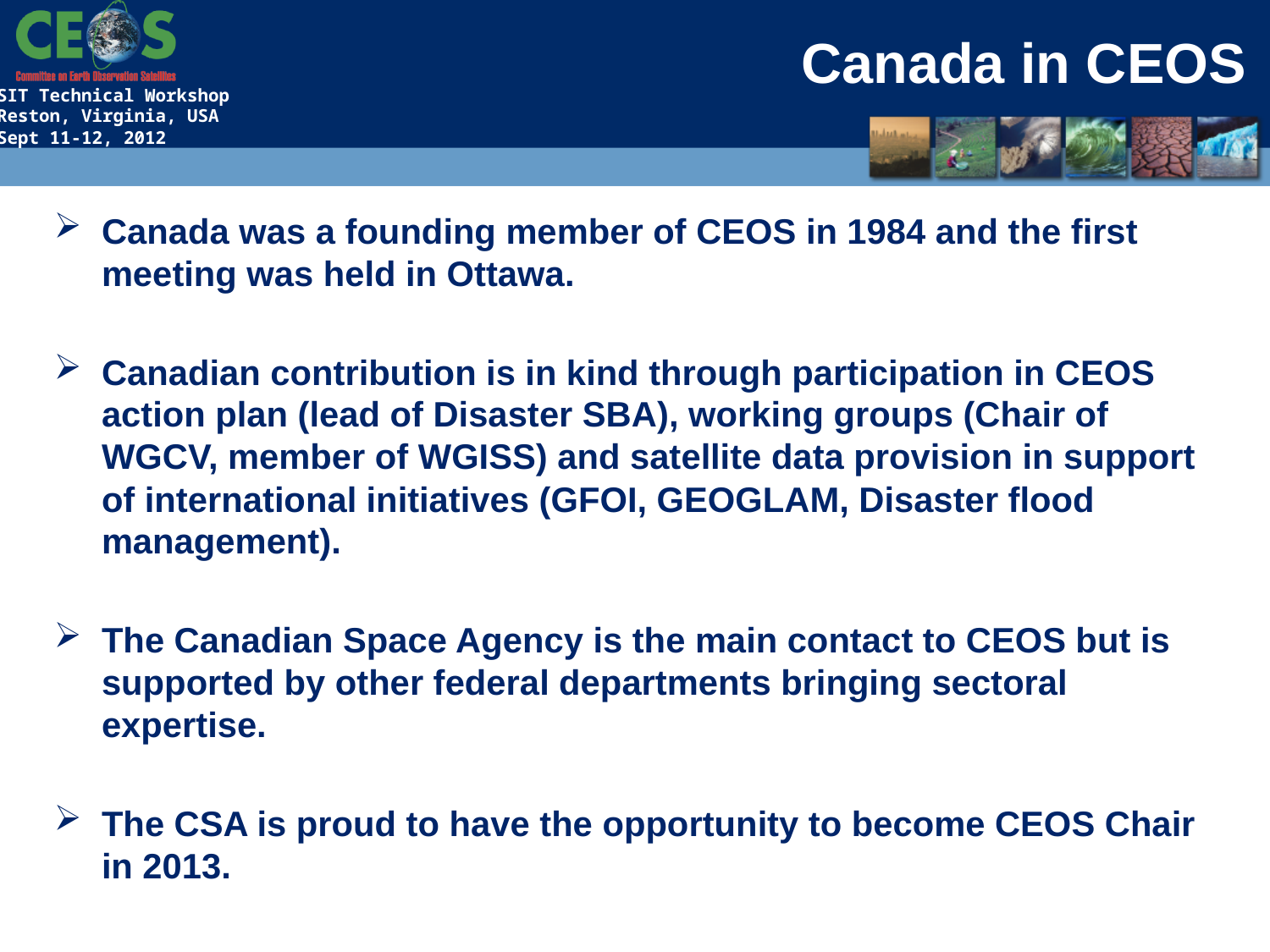

# Canada in CEOS
Canada was a founding member of CEOS in 1984 and the first meeting was held in Ottawa.

Canadian contribution is in kind through participation in CEOS action plan (lead of Disaster SBA), working groups (Chair of WGCV, member of WGISS) and satellite data provision in support of international initiatives (GFOI, GEOGLAM, Disaster flood management).

The Canadian Space Agency is the main contact to CEOS but is supported by other federal departments bringing sectoral expertise.

The CSA is proud to have the opportunity to become CEOS Chair in 2013.